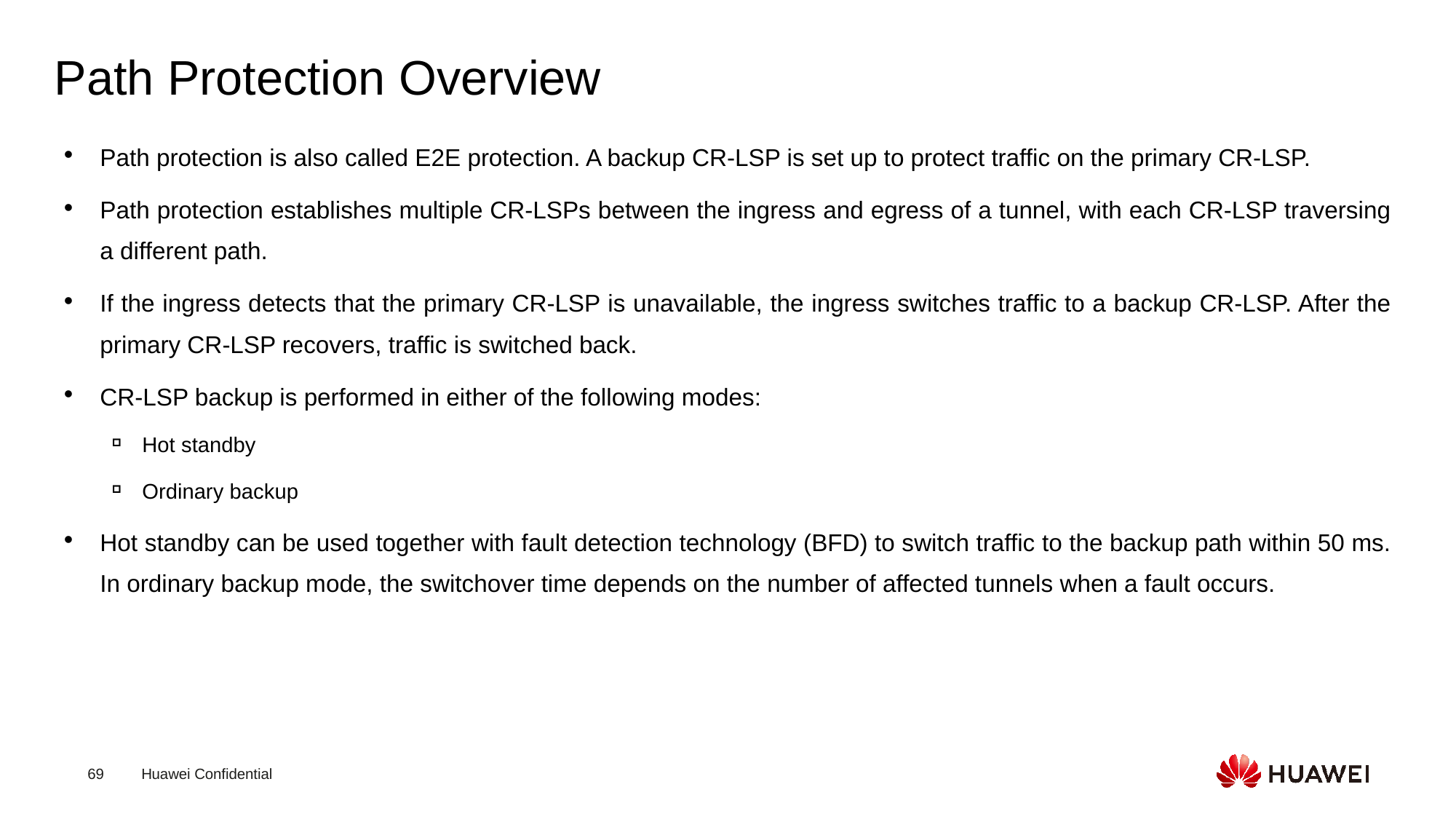

# Path Protection Overview
Path protection is also called E2E protection. A backup CR-LSP is set up to protect traffic on the primary CR-LSP.
Path protection establishes multiple CR-LSPs between the ingress and egress of a tunnel, with each CR-LSP traversing a different path.
If the ingress detects that the primary CR-LSP is unavailable, the ingress switches traffic to a backup CR-LSP. After the primary CR-LSP recovers, traffic is switched back.
CR-LSP backup is performed in either of the following modes:
Hot standby
Ordinary backup
Hot standby can be used together with fault detection technology (BFD) to switch traffic to the backup path within 50 ms. In ordinary backup mode, the switchover time depends on the number of affected tunnels when a fault occurs.